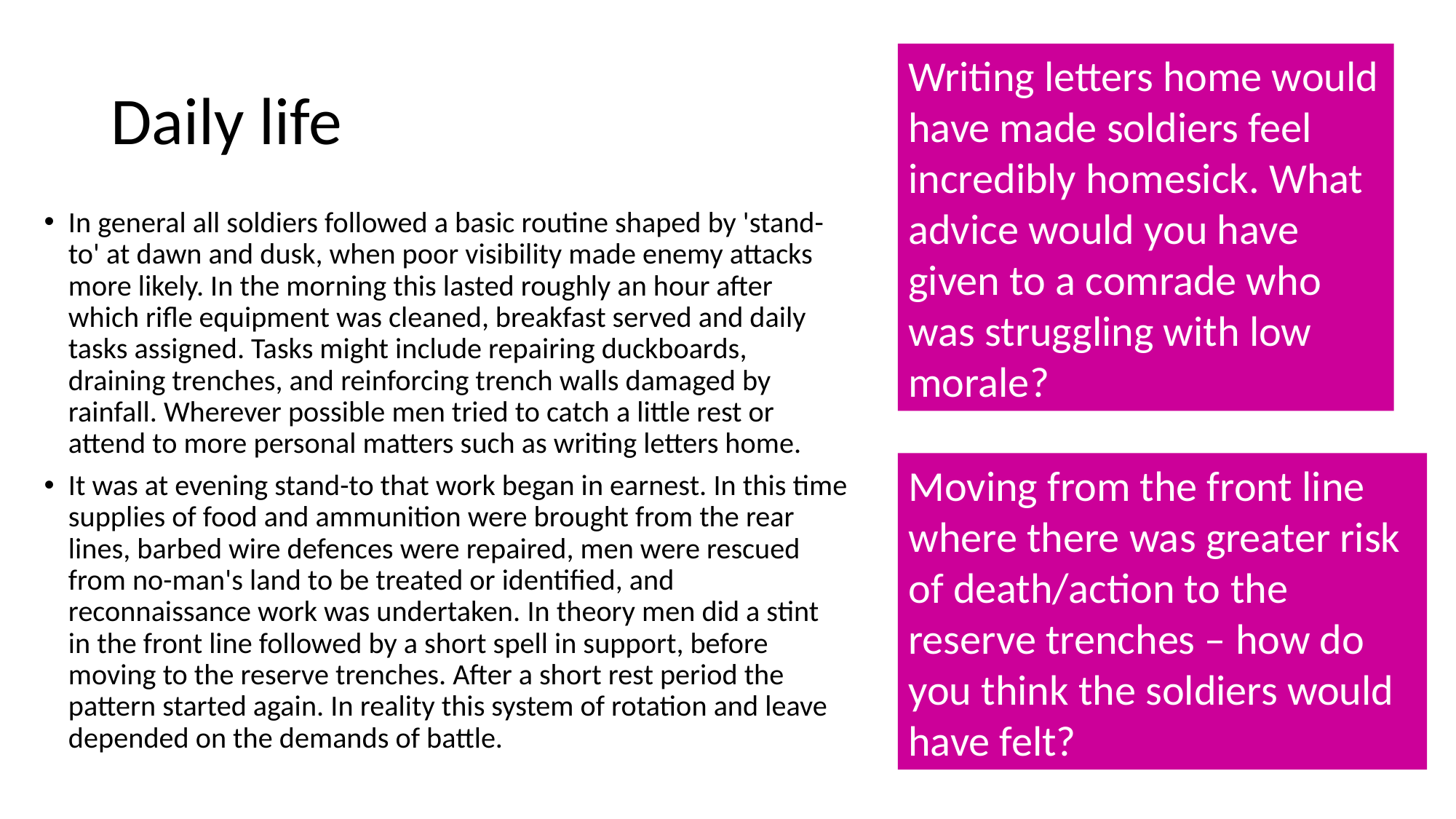

# Daily life
Writing letters home would have made soldiers feel incredibly homesick. What advice would you have given to a comrade who was struggling with low morale?
In general all soldiers followed a basic routine shaped by 'stand-to' at dawn and dusk, when poor visibility made enemy attacks more likely. In the morning this lasted roughly an hour after which rifle equipment was cleaned, breakfast served and daily tasks assigned. Tasks might include repairing duckboards, draining trenches, and reinforcing trench walls damaged by rainfall. Wherever possible men tried to catch a little rest or attend to more personal matters such as writing letters home.
It was at evening stand-to that work began in earnest. In this time supplies of food and ammunition were brought from the rear lines, barbed wire defences were repaired, men were rescued from no-man's land to be treated or identified, and reconnaissance work was undertaken. In theory men did a stint in the front line followed by a short spell in support, before moving to the reserve trenches. After a short rest period the pattern started again. In reality this system of rotation and leave depended on the demands of battle.

Moving from the front line where there was greater risk of death/action to the reserve trenches – how do you think the soldiers would have felt?